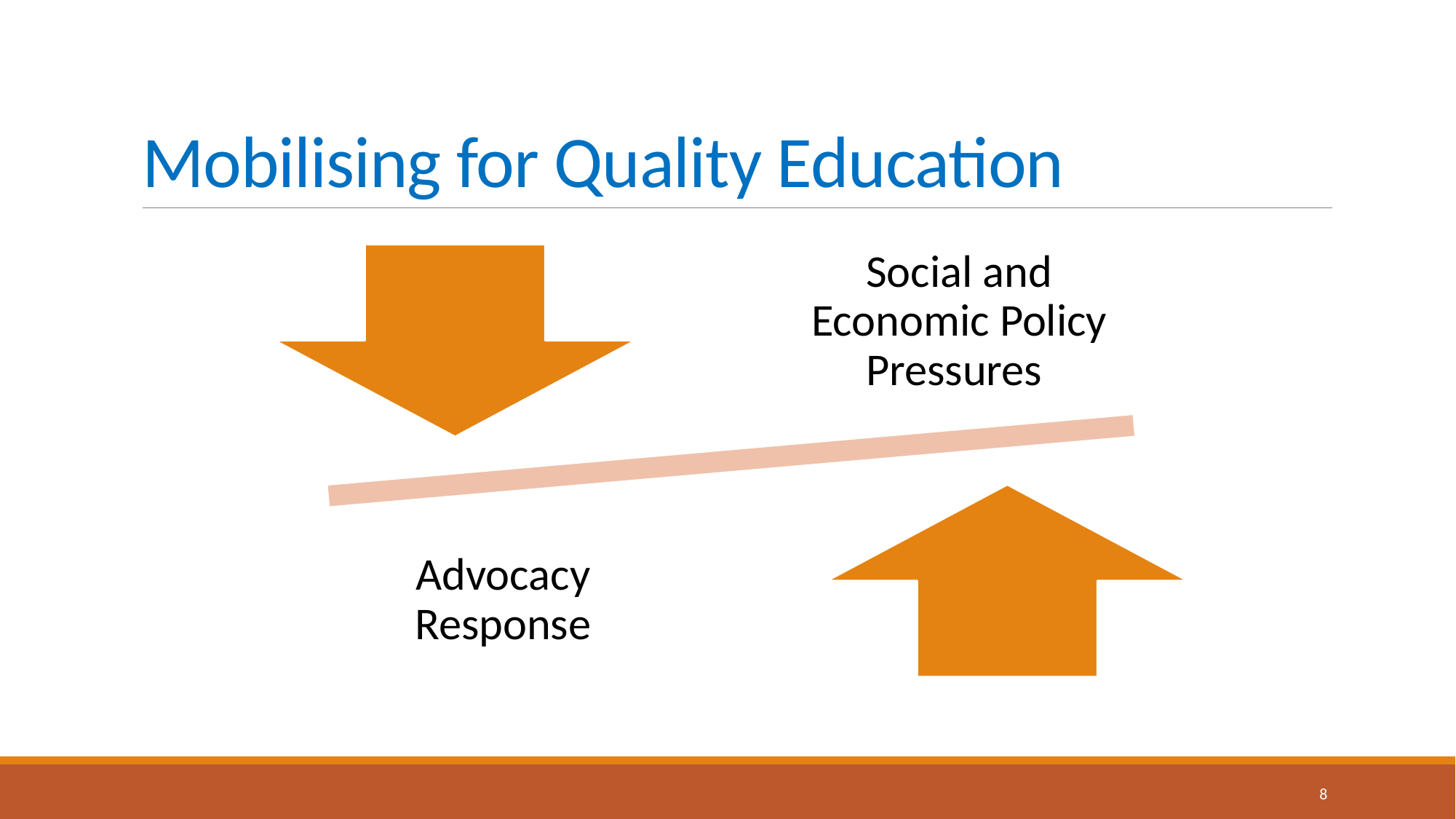

# Mobilising for Quality Education
Social and Economic Policy Pressures
Advocacy Response
8